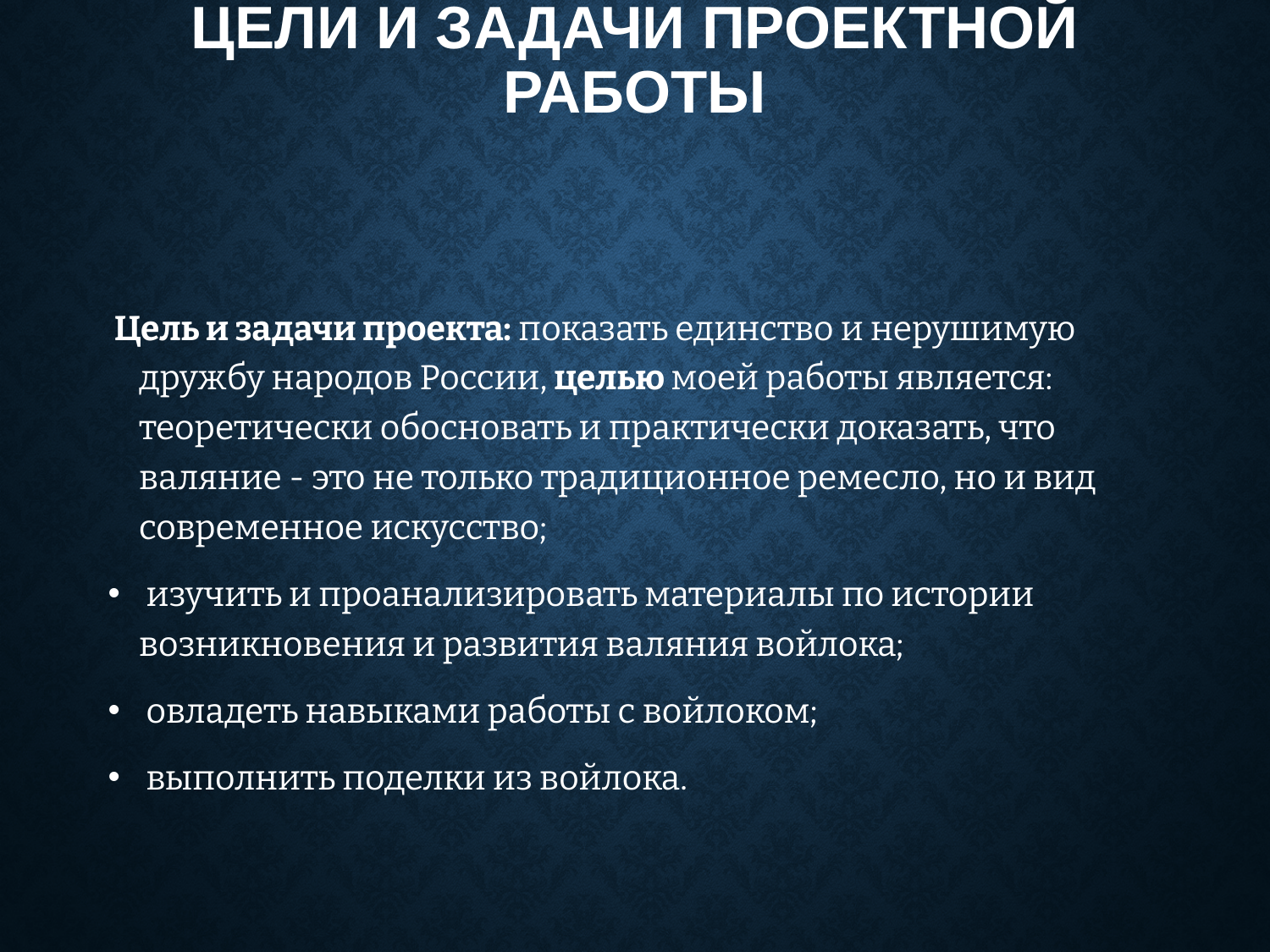

# Цели и задачи проектной работы
 Цель и задачи проекта: показать единство и нерушимую дружбу народов России, целью моей работы является: теоретически обосновать и практически доказать, что валяние - это не только традиционное ремесло, но и вид современное искусство;
 изучить и проанализировать материалы по истории возникновения и развития валяния войлока;
 овладеть навыками работы с войлоком;
 выполнить поделки из войлока.